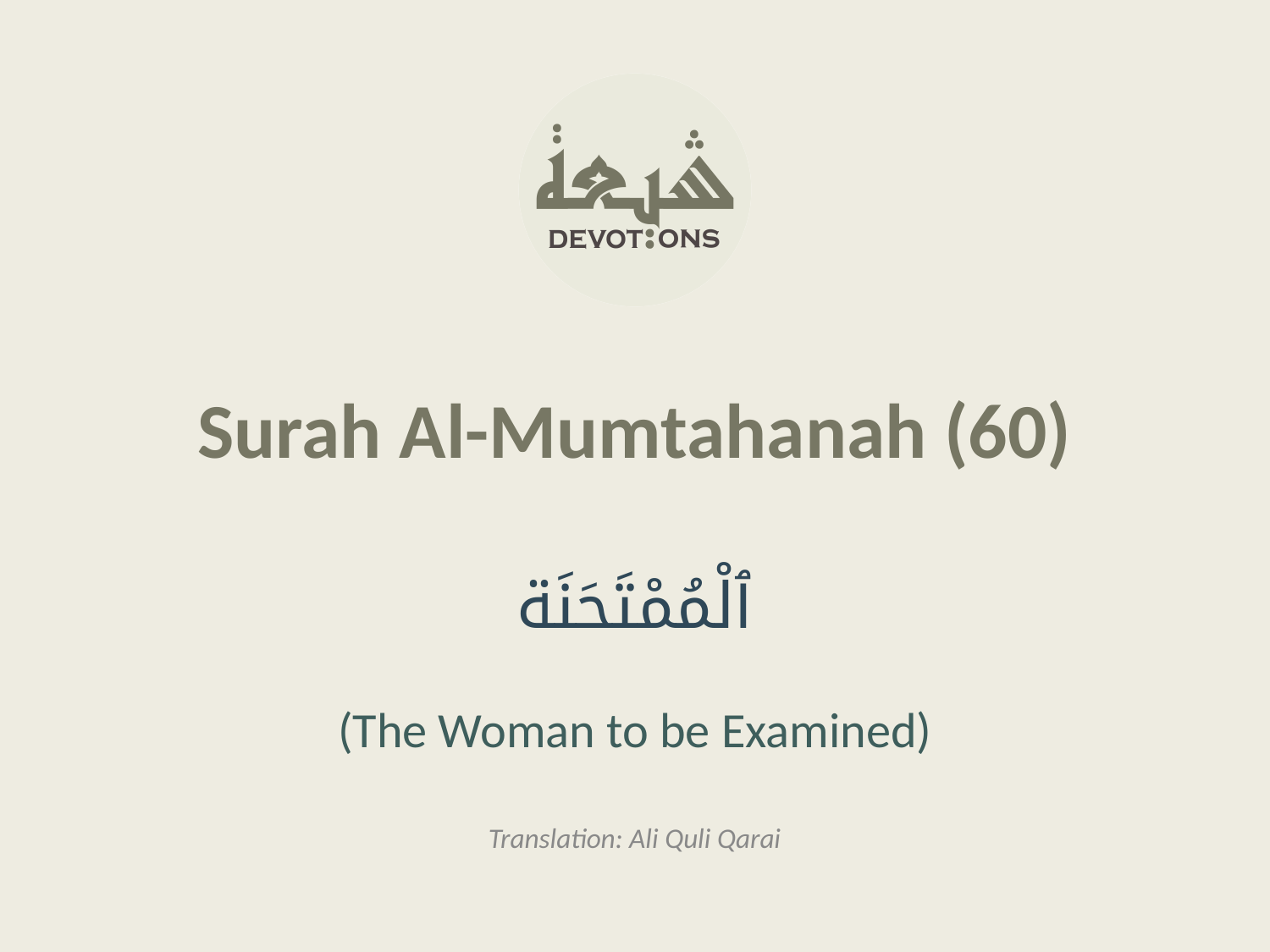

Surah Al-Mumtahanah (60)
ٱلْمُمْتَحَنَة
(The Woman to be Examined)
Translation: Ali Quli Qarai